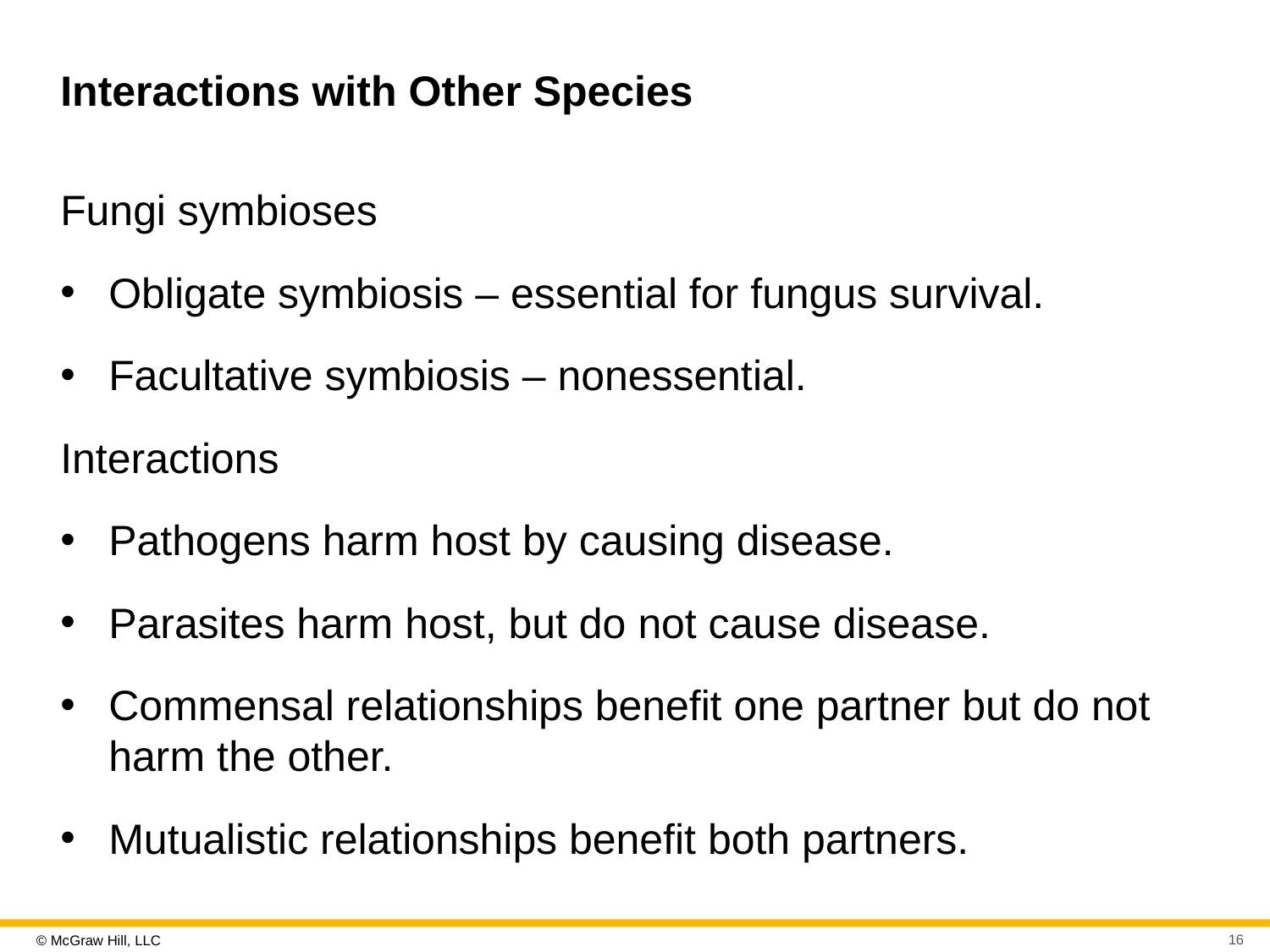

# Interactions with Other Species
Fungi symbioses
Obligate symbiosis – essential for fungus survival.
Facultative symbiosis – nonessential.
Interactions
Pathogens harm host by causing disease.
Parasites harm host, but do not cause disease.
Commensal relationships benefit one partner but do not harm the other.
Mutualistic relationships benefit both partners.
16